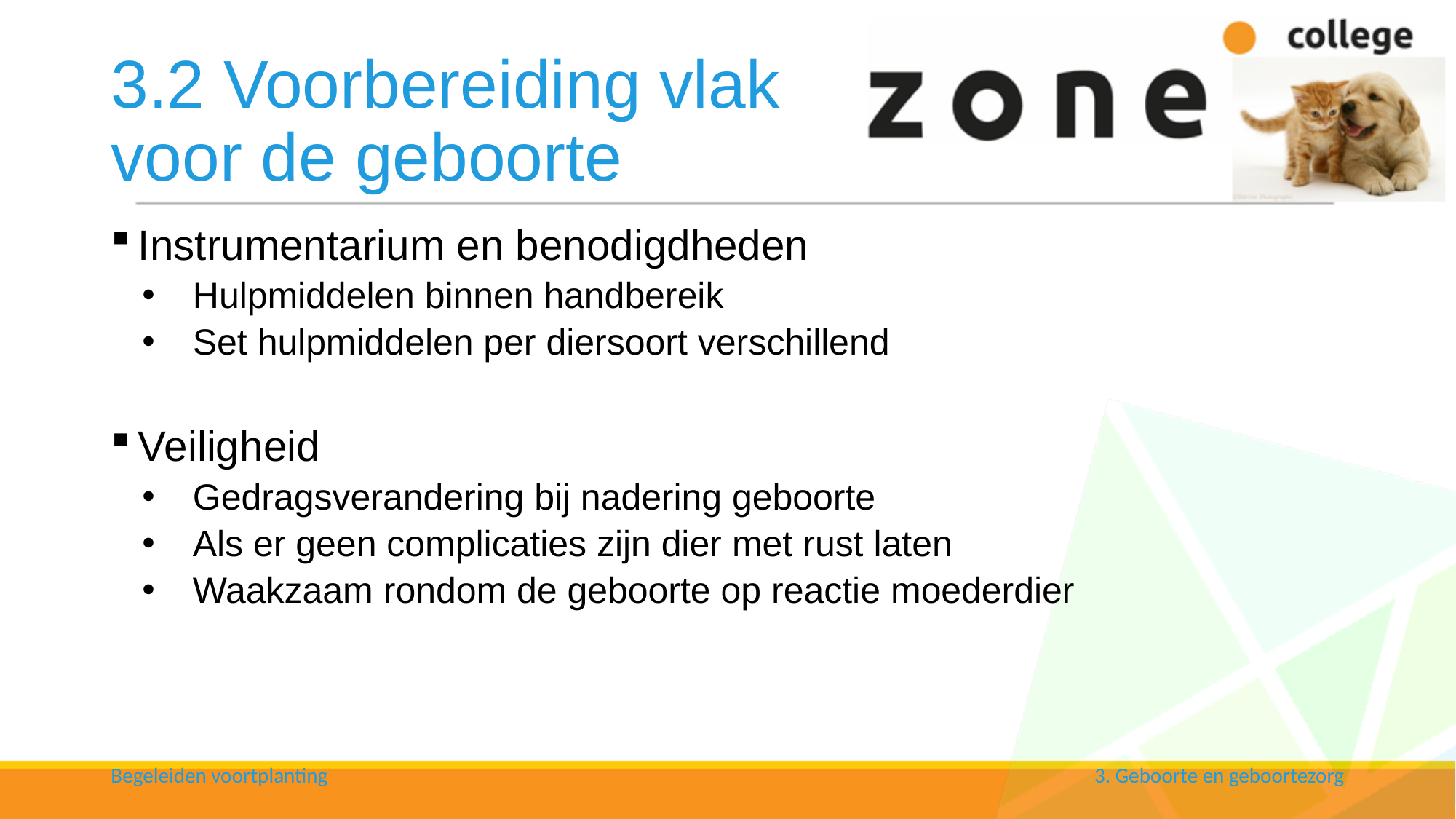

# 3.2 Voorbereiding vlak voor de geboorte
Instrumentarium en benodigdheden
Hulpmiddelen binnen handbereik
Set hulpmiddelen per diersoort verschillend

Veiligheid
Gedragsverandering bij nadering geboorte
Als er geen complicaties zijn dier met rust laten
Waakzaam rondom de geboorte op reactie moederdier

Begeleiden voortplanting
3. Geboorte en geboortezorg